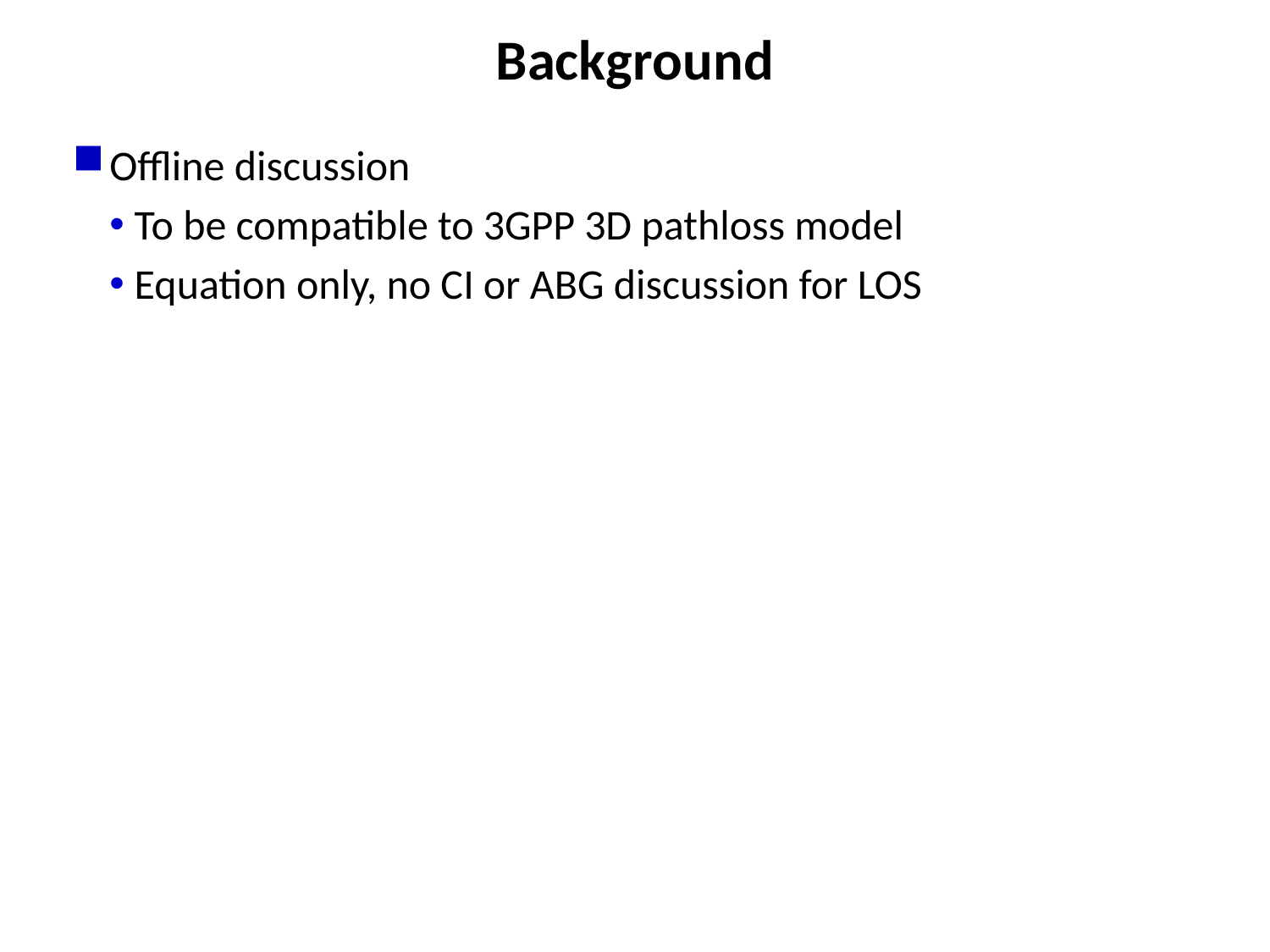

# Background
Offline discussion
To be compatible to 3GPP 3D pathloss model
Equation only, no CI or ABG discussion for LOS